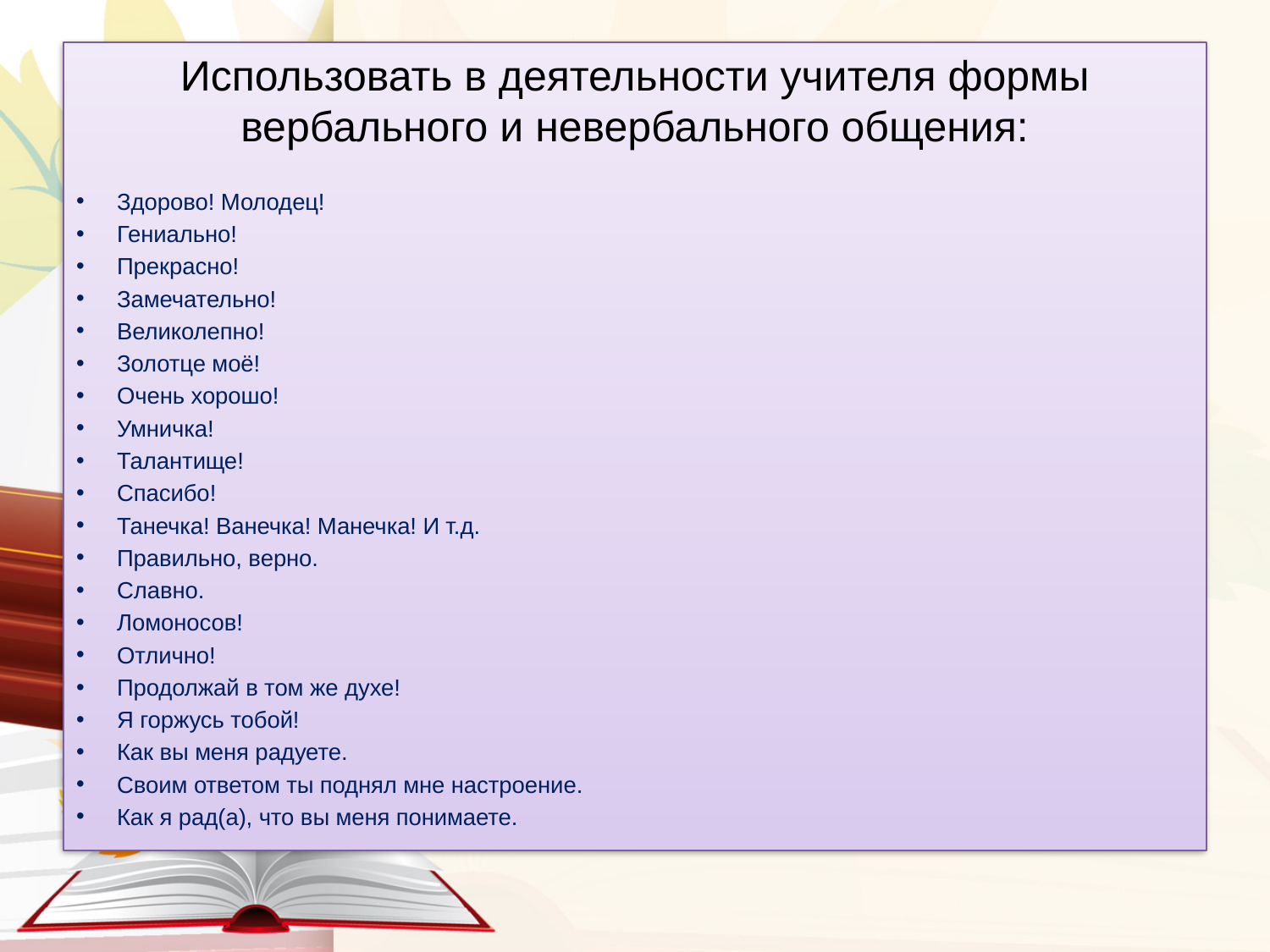

Использовать в деятельности учителя формы вербального и невербального общения:

Здорово! Молодец!
Гениально!
Прекрасно!
Замечательно!
Великолепно!
Золотце моё!
Очень хорошо!
Умничка!
Талантище!
Спасибо!
Танечка! Ванечка! Манечка! И т.д.
Правильно, верно.
Славно.
Ломоносов!
Отлично!
Продолжай в том же духе!
Я горжусь тобой!
Как вы меня радуете.
Своим ответом ты поднял мне настроение.
Как я рад(а), что вы меня понимаете.